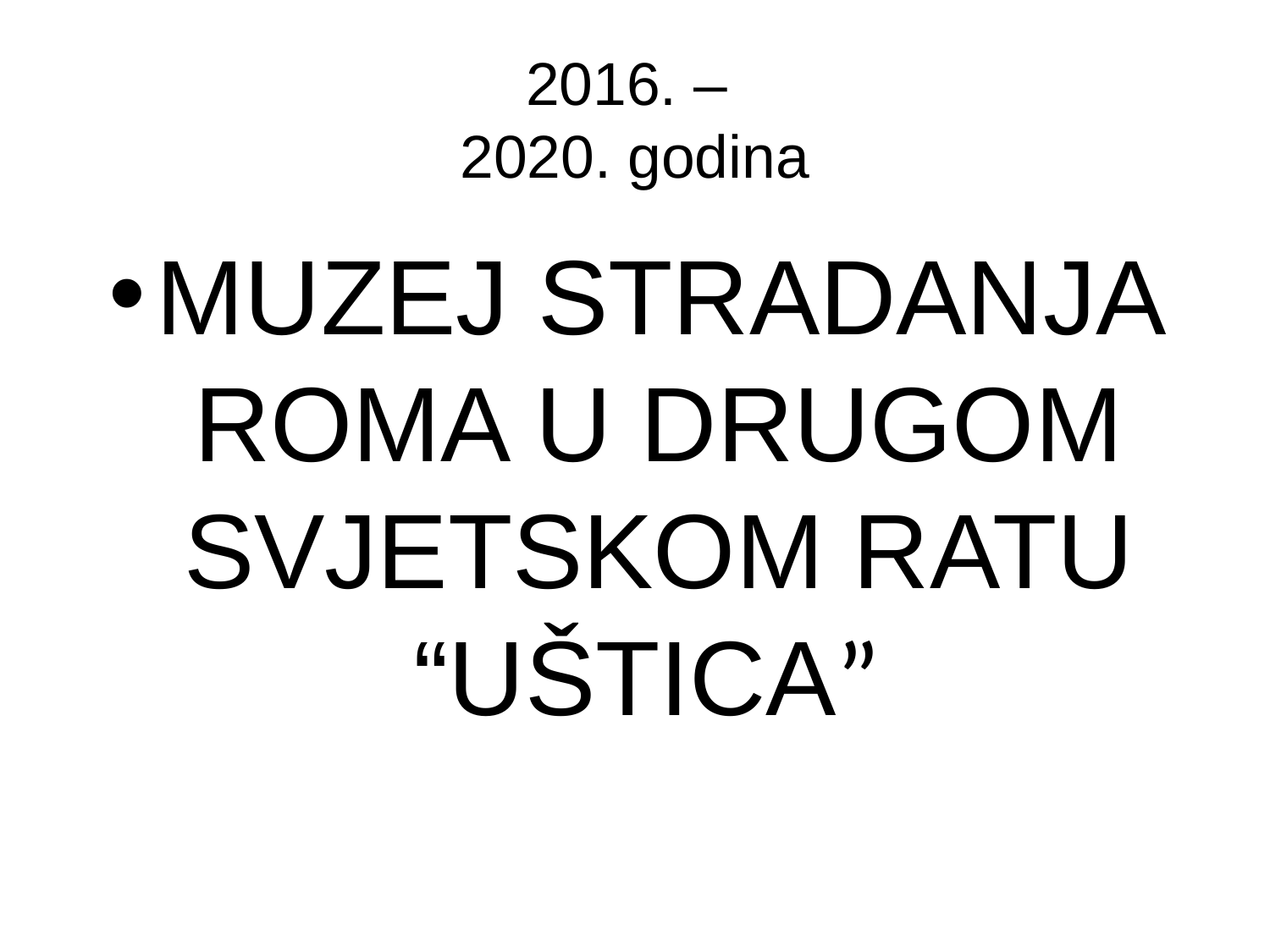

# 2016. – 2020. godina
MUZEJ STRADANJA ROMA U DRUGOM SVJETSKOM RATU “UŠTICA”